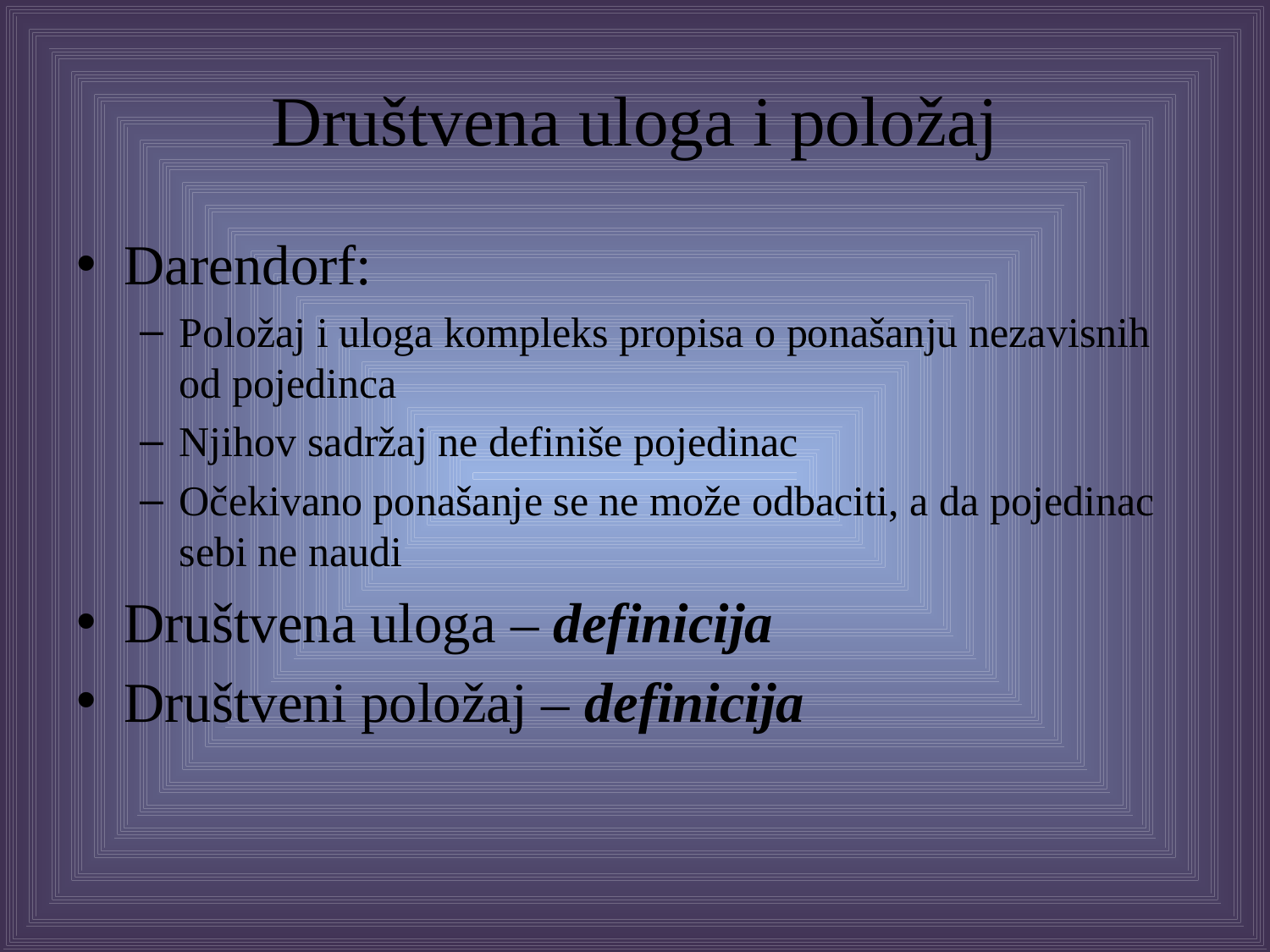

# Društvena uloga i položaj
Darendorf:
Položaj i uloga kompleks propisa o ponašanju nezavisnih od pojedinca
Njihov sadržaj ne definiše pojedinac
Očekivano ponašanje se ne može odbaciti, a da pojedinac sebi ne naudi
Društvena uloga – definicija
Društveni položaj – definicija